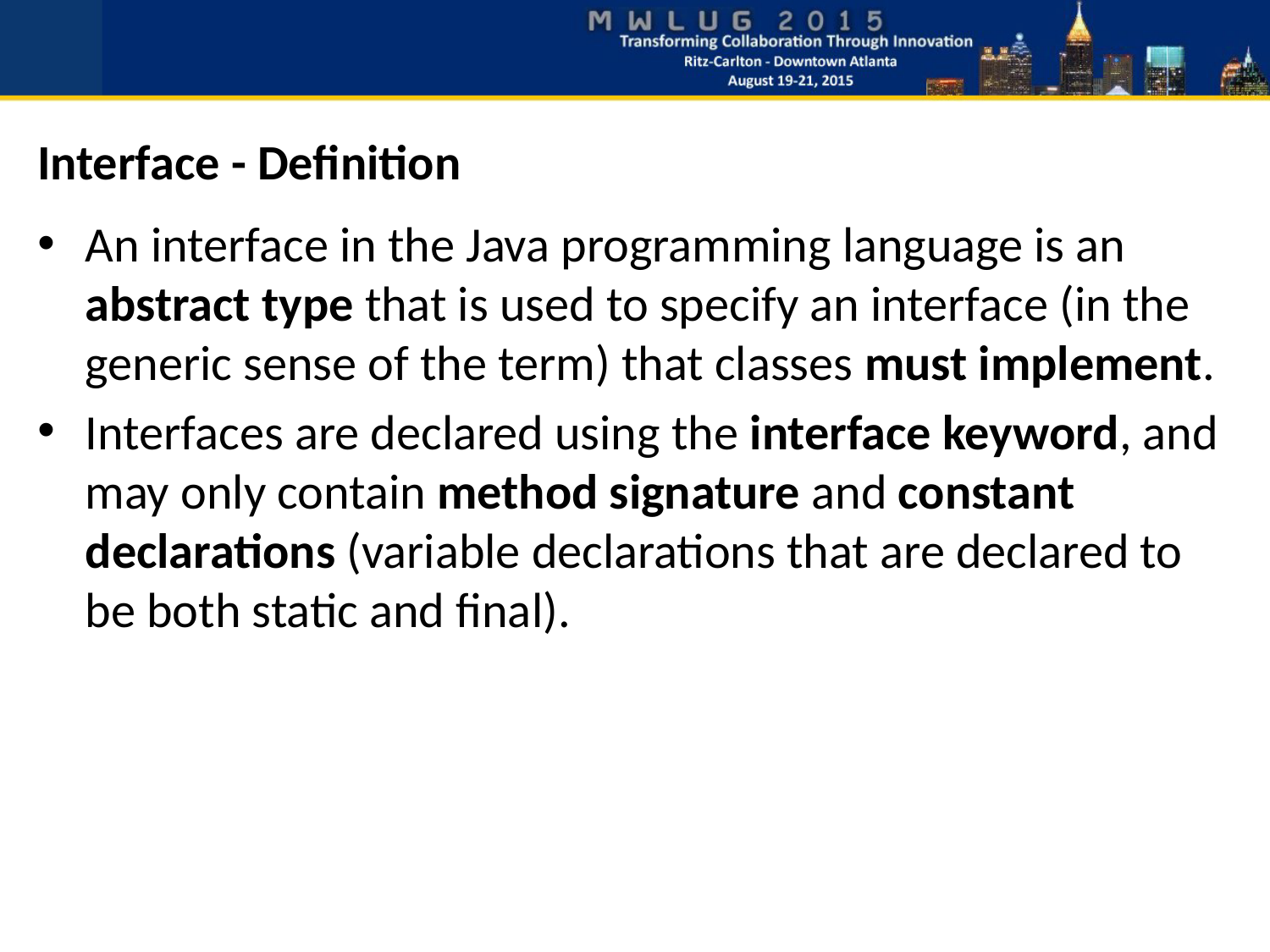

# Interface - Definition
An interface in the Java programming language is an abstract type that is used to specify an interface (in the generic sense of the term) that classes must implement.
Interfaces are declared using the interface keyword, and may only contain method signature and constant declarations (variable declarations that are declared to be both static and final).